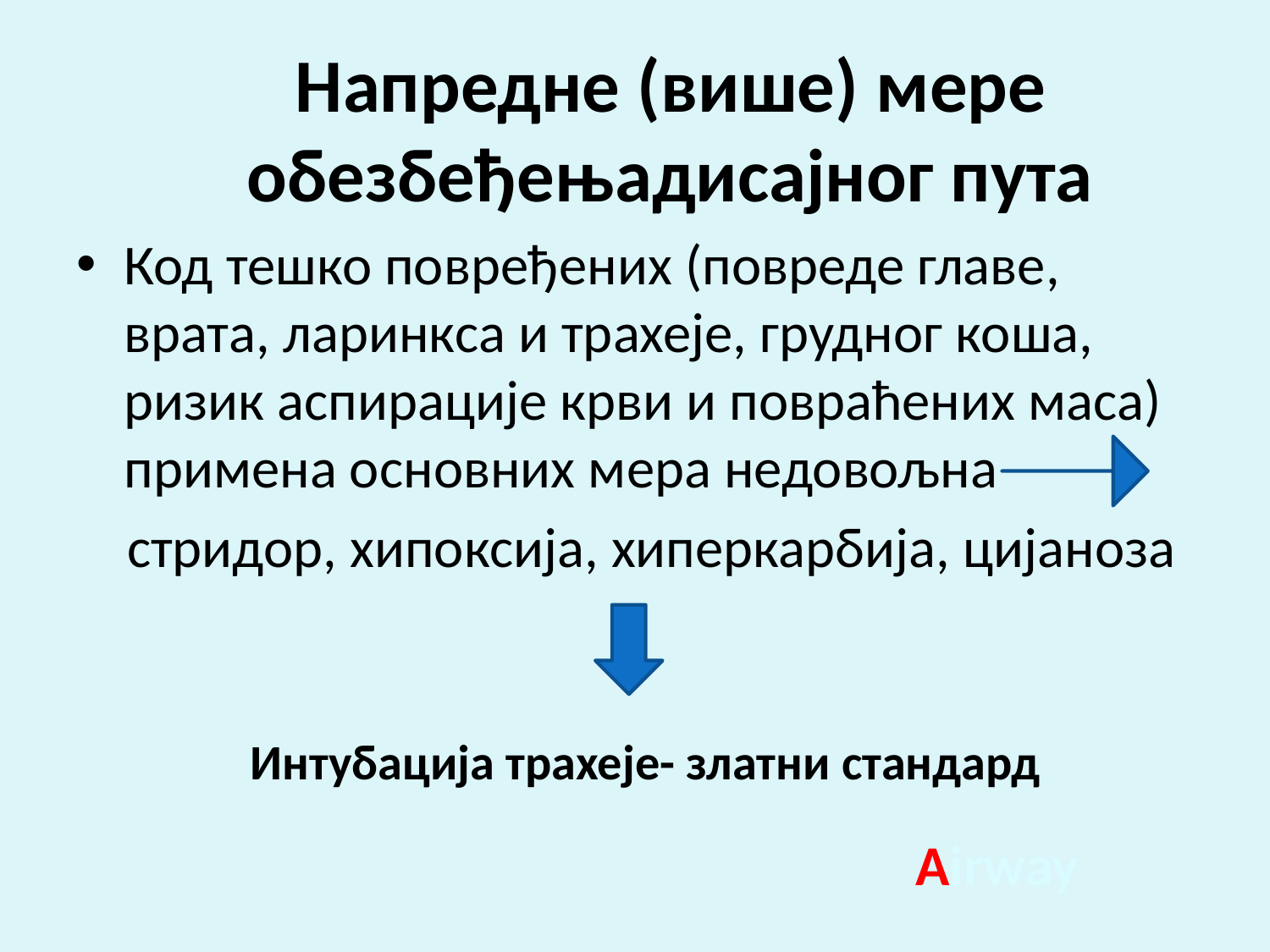

# Напредне (више) мере обезбеђењадисајног пута
Код тешко повређених (повреде главе, врата, ларинкса и трахеје, грудног коша, ризик аспирације крви и повраћених маса) примена основних мера недовољна
    стридор, хипоксија, хиперкарбија, цијаноза

Интубација трахеје- златни стандард
Airway